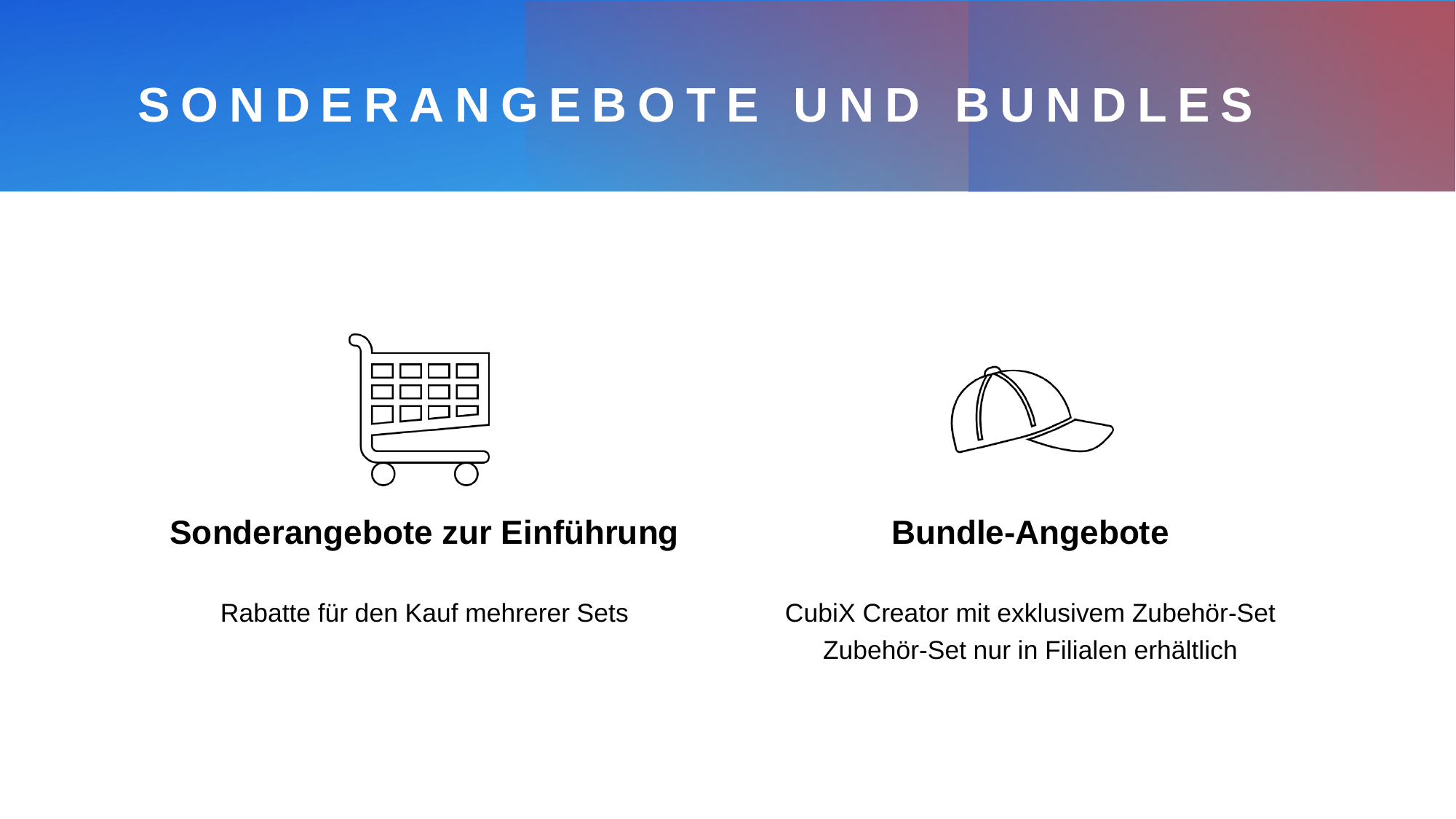

# Sonderangebote und Bundles
Sonderangebote zur Einführung
Rabatte für den Kauf mehrerer Sets
Bundle-Angebote
CubiX Creator mit exklusivem Zubehör-Set
Zubehör-Set nur in Filialen erhältlich